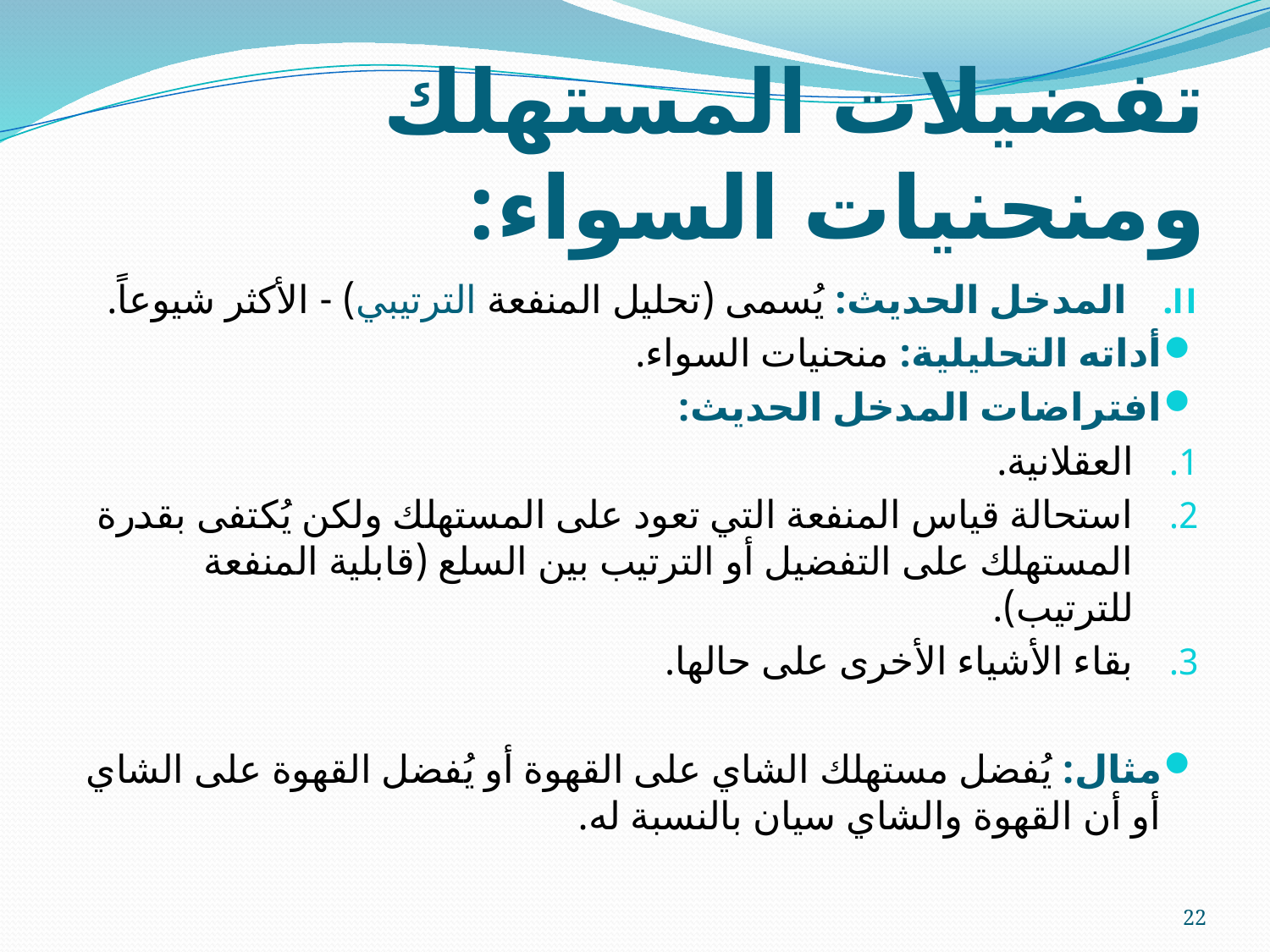

# تفضيلات المستهلك ومنحنيات السواء:
المدخل الحديث: يُسمى (تحليل المنفعة الترتيبي) - الأكثر شيوعاً.
أداته التحليلية: منحنيات السواء.
افتراضات المدخل الحديث:
العقلانية.
استحالة قياس المنفعة التي تعود على المستهلك ولكن يُكتفى بقدرة المستهلك على التفضيل أو الترتيب بين السلع (قابلية المنفعة للترتيب).
بقاء الأشياء الأخرى على حالها.

مثال: يُفضل مستهلك الشاي على القهوة أو يُفضل القهوة على الشاي أو أن القهوة والشاي سيان بالنسبة له.
22